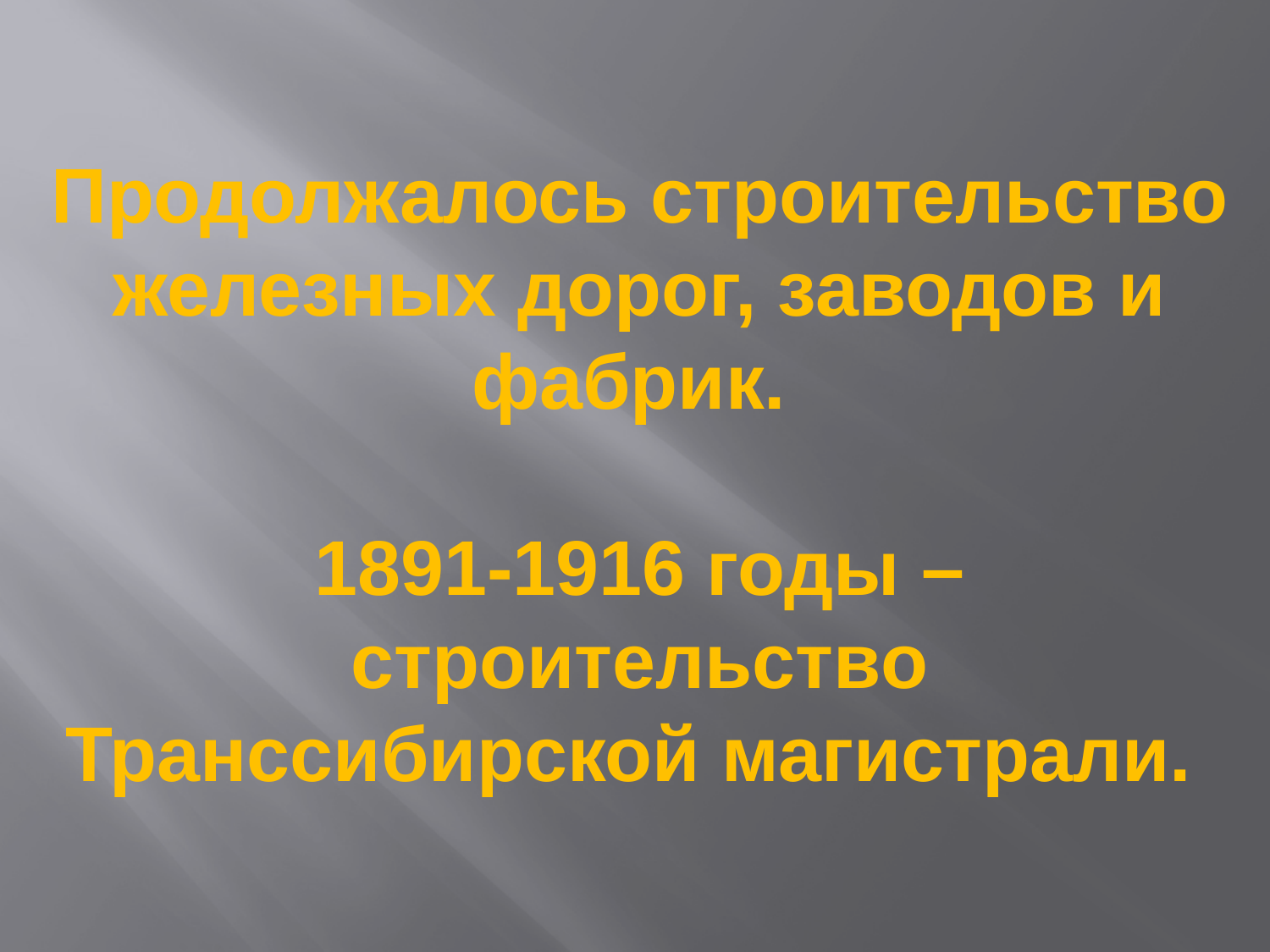

# Продолжалось строительство железных дорог, заводов и фабрик. 1891-1916 годы – строительство Транссибирской магистрали.